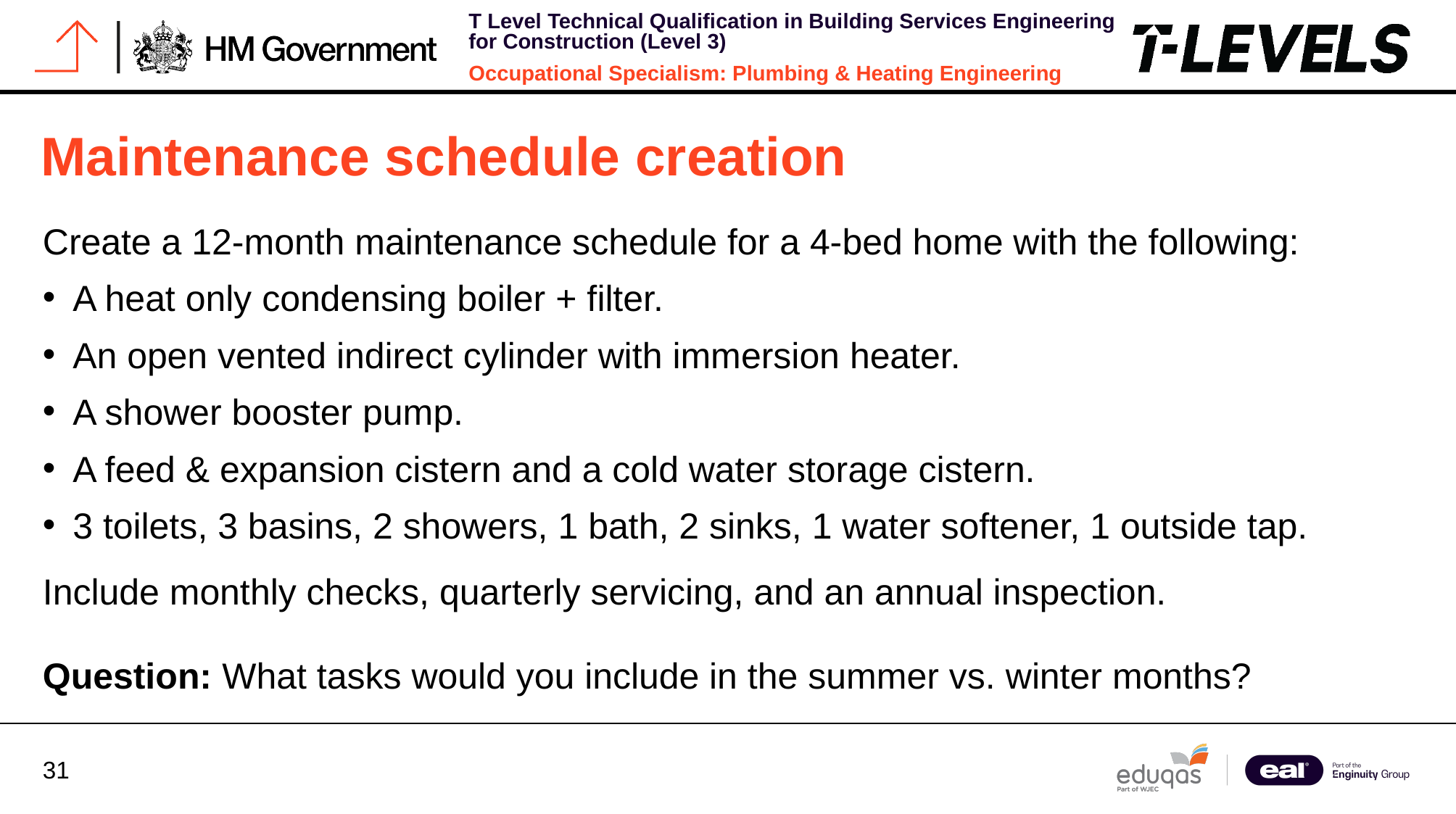

# Maintenance schedule creation
Create a 12-month maintenance schedule for a 4-bed home with the following:
A heat only condensing boiler + filter.
An open vented indirect cylinder with immersion heater.
A shower booster pump.
A feed & expansion cistern and a cold water storage cistern.
3 toilets, 3 basins, 2 showers, 1 bath, 2 sinks, 1 water softener, 1 outside tap.
Include monthly checks, quarterly servicing, and an annual inspection.
Question: What tasks would you include in the summer vs. winter months?